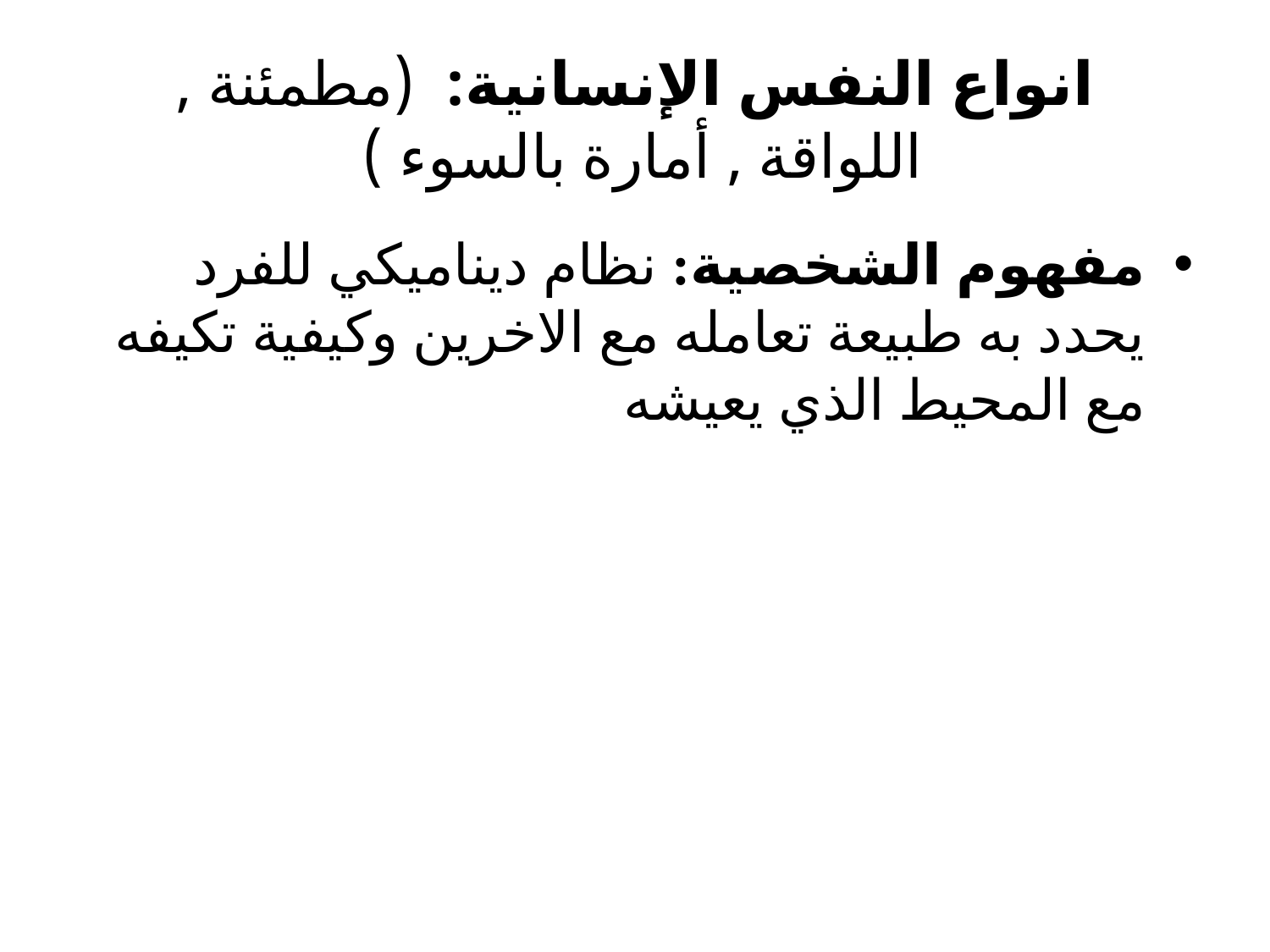

# انواع النفس الإنسانية:  (مطمئنة , اللواقة , أمارة بالسوء )
مفهوم الشخصية: نظام ديناميكي للفرد يحدد به طبيعة تعامله مع الاخرين وكيفية تكيفه مع المحيط الذي يعيشه